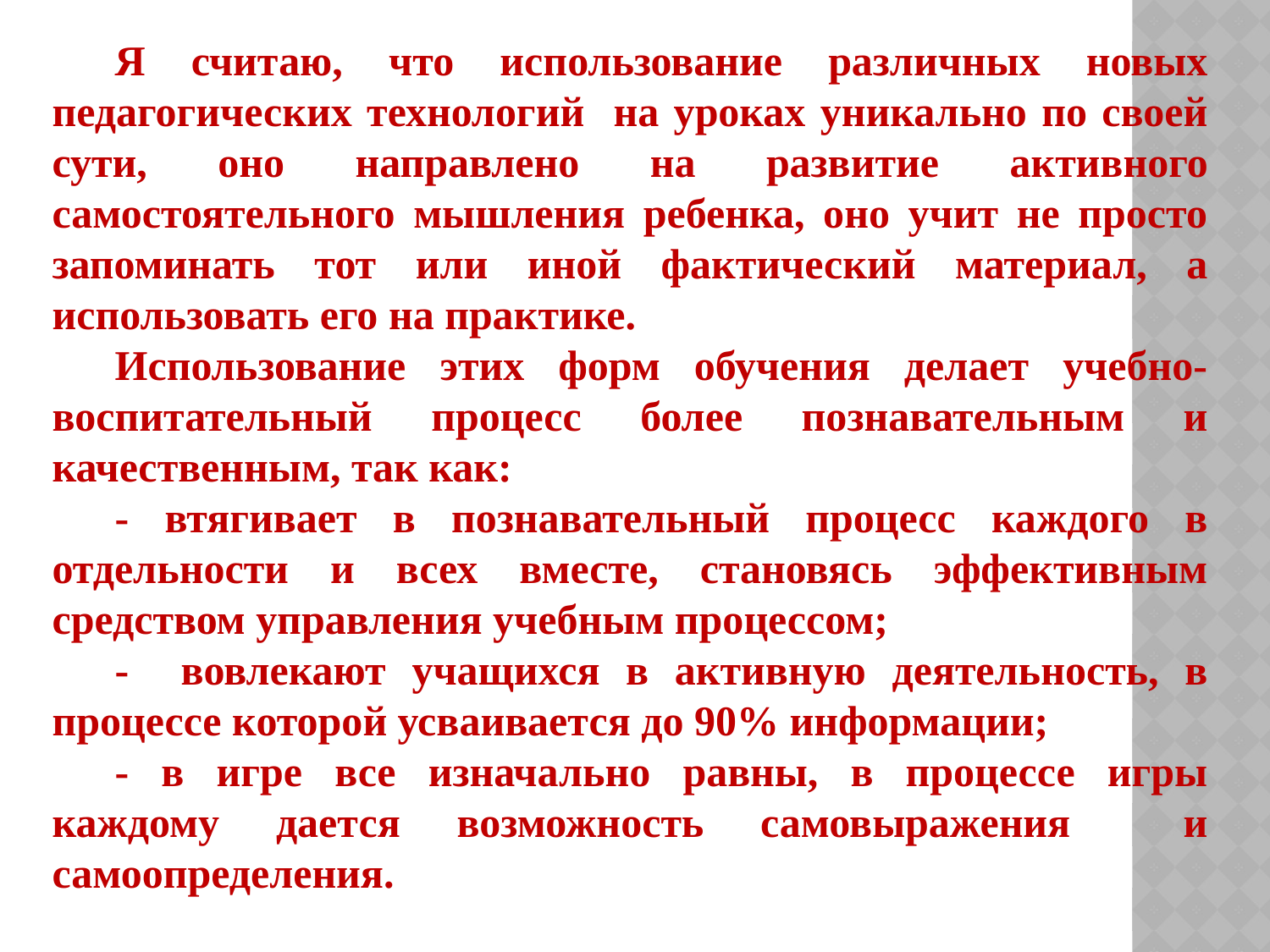

Я считаю, что использование различных новых педагогических технологий  на уроках уникально по своей сути, оно направлено на развитие активного самостоятельного мышления ребенка, оно учит не просто запоминать тот или иной фактический материал, а использовать его на практике.
Использование этих форм обучения делает учебно-воспитательный процесс более познавательным и качественным, так как:
- втягивает в познавательный процесс каждого в отдельности и всех вместе, становясь эффективным средством управления учебным процессом;
-  вовлекают учащихся в активную деятельность, в процессе которой усваивается до 90% информации;
- в игре все изначально равны, в процессе игры каждому дается возможность самовыражения  и самоопределения.